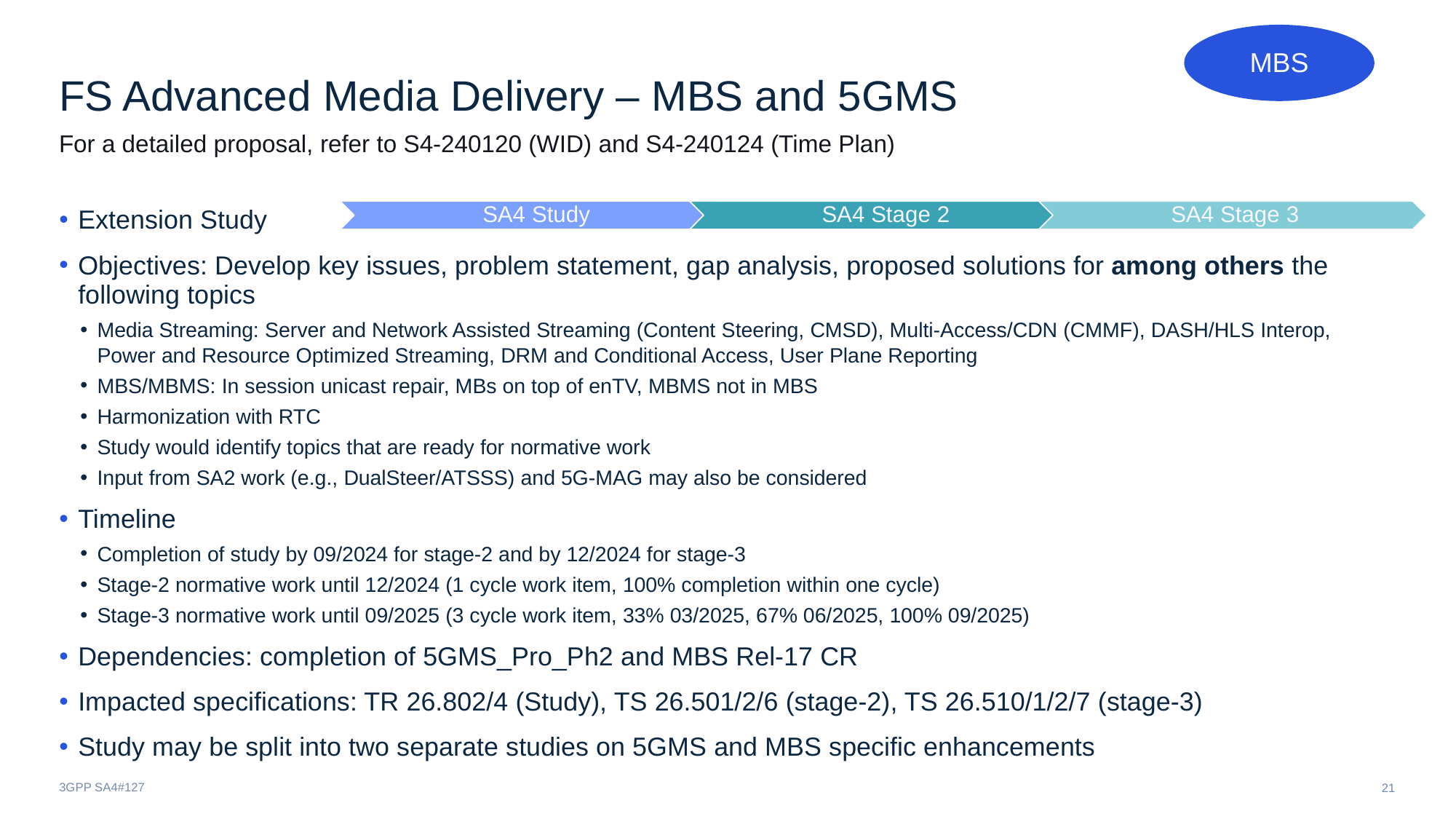

MBS
# FS Advanced Media Delivery – MBS and 5GMS
For a detailed proposal, refer to S4-240120 (WID) and S4-240124 (Time Plan)
SA4 Study
SA4 Stage 2
SA4 Stage 3
Extension Study
Objectives: Develop key issues, problem statement, gap analysis, proposed solutions for among others the following topics
Media Streaming: Server and Network Assisted Streaming (Content Steering, CMSD), Multi-Access/CDN (CMMF), DASH/HLS Interop, Power and Resource Optimized Streaming, DRM and Conditional Access, User Plane Reporting
MBS/MBMS: In session unicast repair, MBs on top of enTV, MBMS not in MBS
Harmonization with RTC
Study would identify topics that are ready for normative work
Input from SA2 work (e.g., DualSteer/ATSSS) and 5G-MAG may also be considered
Timeline
Completion of study by 09/2024 for stage-2 and by 12/2024 for stage-3
Stage-2 normative work until 12/2024 (1 cycle work item, 100% completion within one cycle)
Stage-3 normative work until 09/2025 (3 cycle work item, 33% 03/2025, 67% 06/2025, 100% 09/2025)
Dependencies: completion of 5GMS_Pro_Ph2 and MBS Rel-17 CR
Impacted specifications: TR 26.802/4 (Study), TS 26.501/2/6 (stage-2), TS 26.510/1/2/7 (stage-3)
Study may be split into two separate studies on 5GMS and MBS specific enhancements
3GPP SA4#127